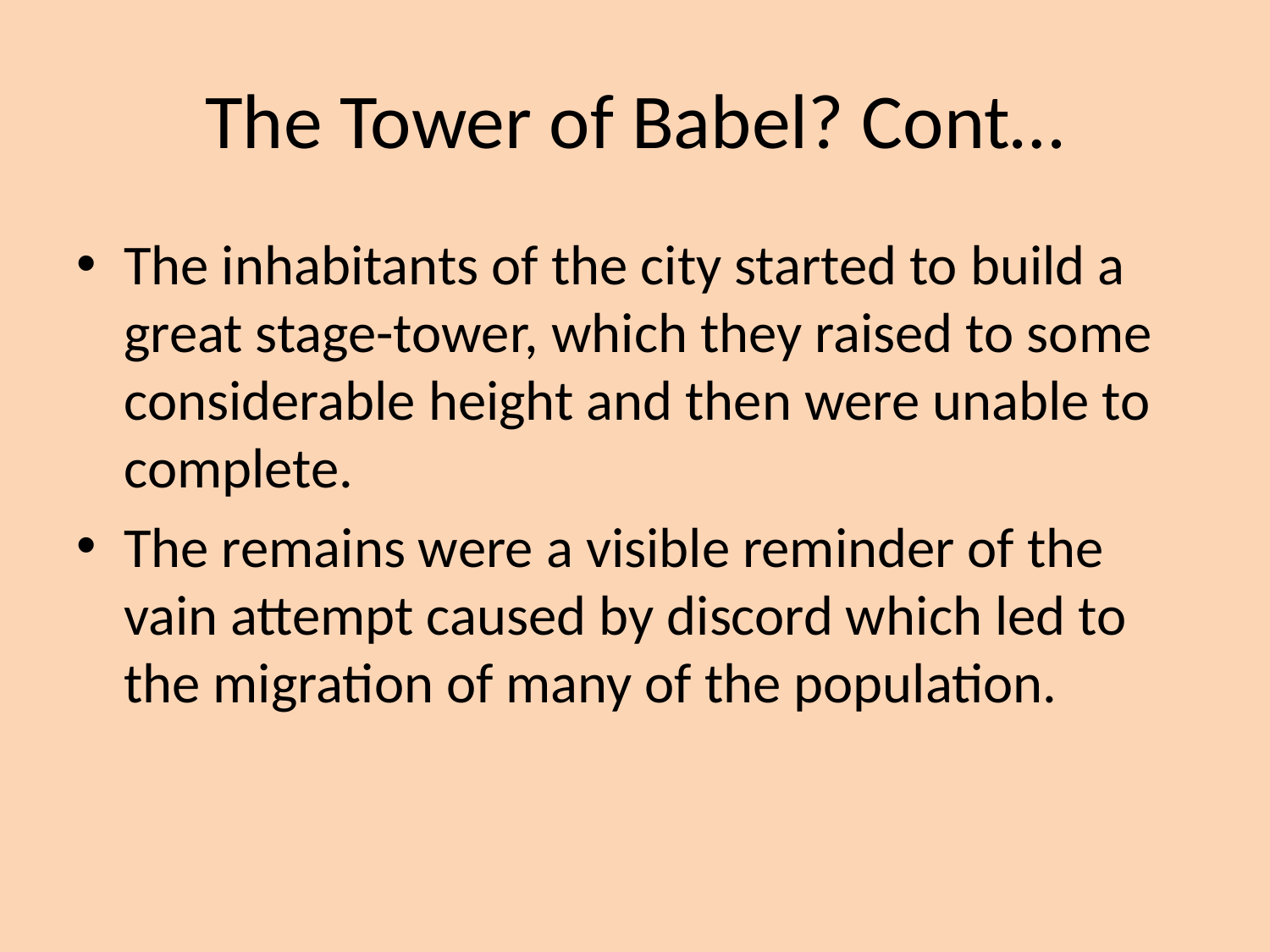

# The Tower of Babel? Cont…
The inhabitants of the city started to build a great stage-tower, which they raised to some considerable height and then were unable to complete.
The remains were a visible reminder of the vain attempt caused by discord which led to the migration of many of the population.